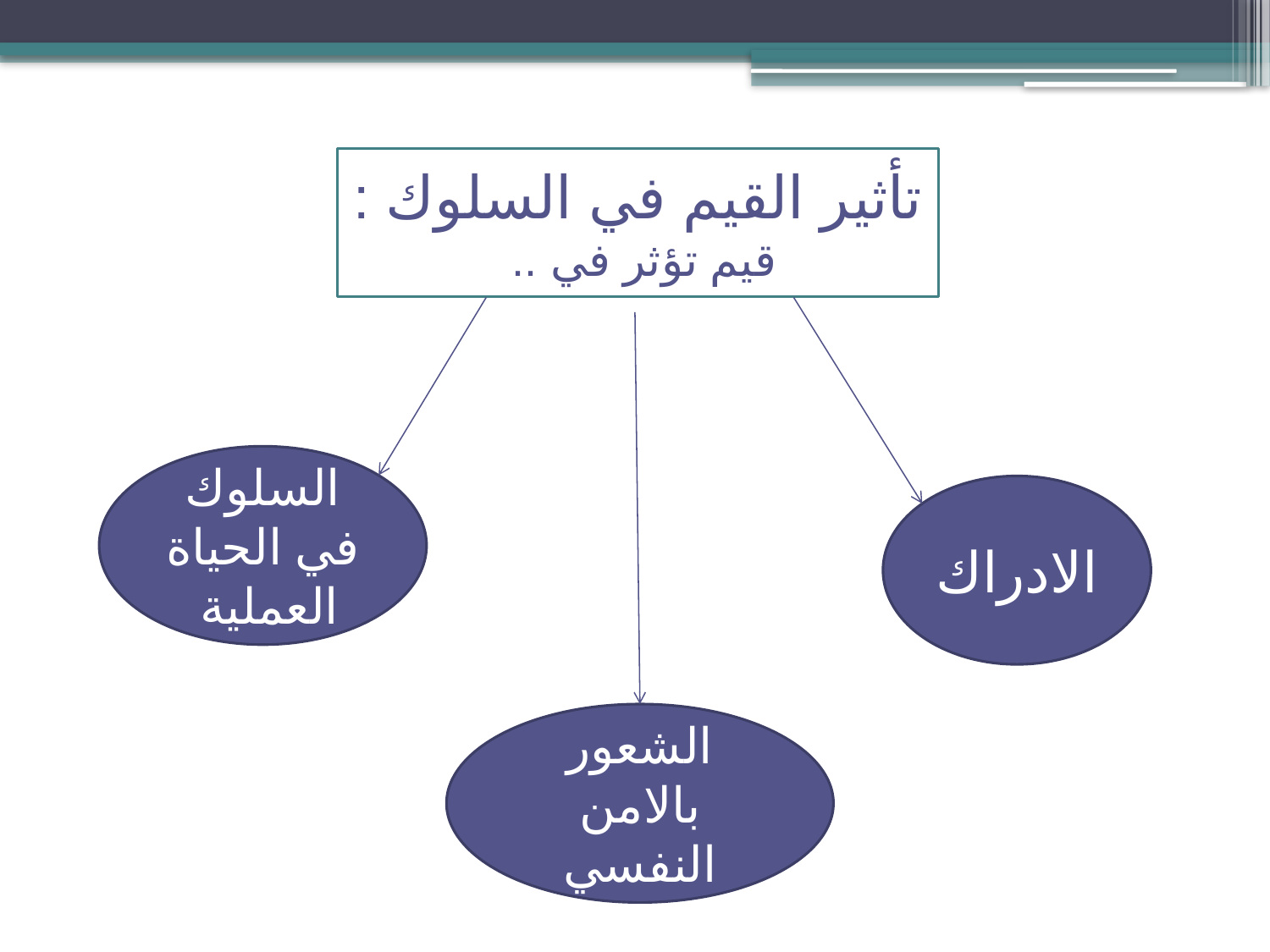

# تأثير القيم في السلوك : قيم تؤثر في ..
السلوك في الحياة العملية
الادراك
الشعور بالامن النفسي